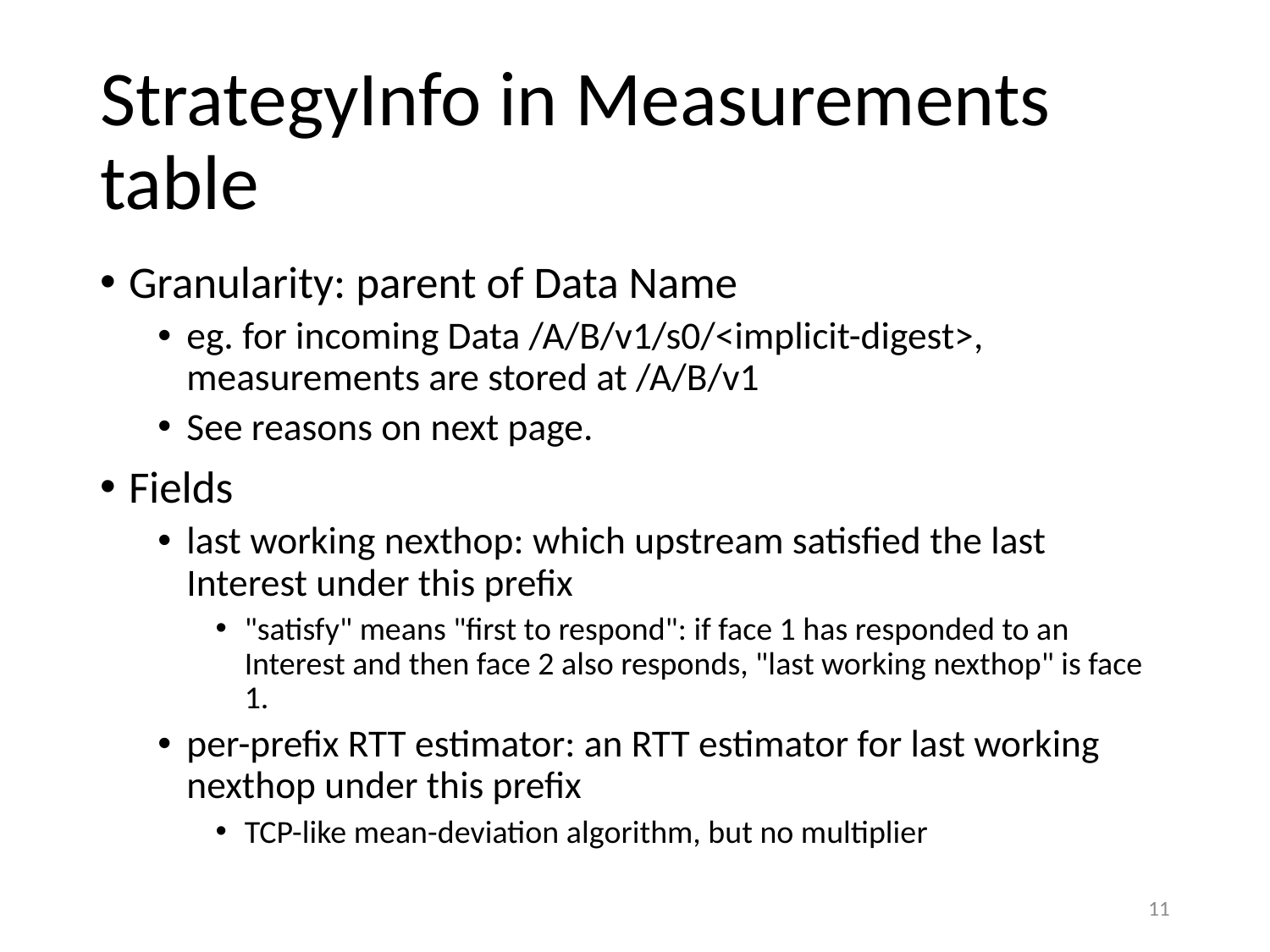

# StrategyInfo in Measurements table
Granularity: parent of Data Name
eg. for incoming Data /A/B/v1/s0/<implicit-digest>, measurements are stored at /A/B/v1
See reasons on next page.
Fields
last working nexthop: which upstream satisfied the last Interest under this prefix
"satisfy" means "first to respond": if face 1 has responded to an Interest and then face 2 also responds, "last working nexthop" is face 1.
per-prefix RTT estimator: an RTT estimator for last working nexthop under this prefix
TCP-like mean-deviation algorithm, but no multiplier
11